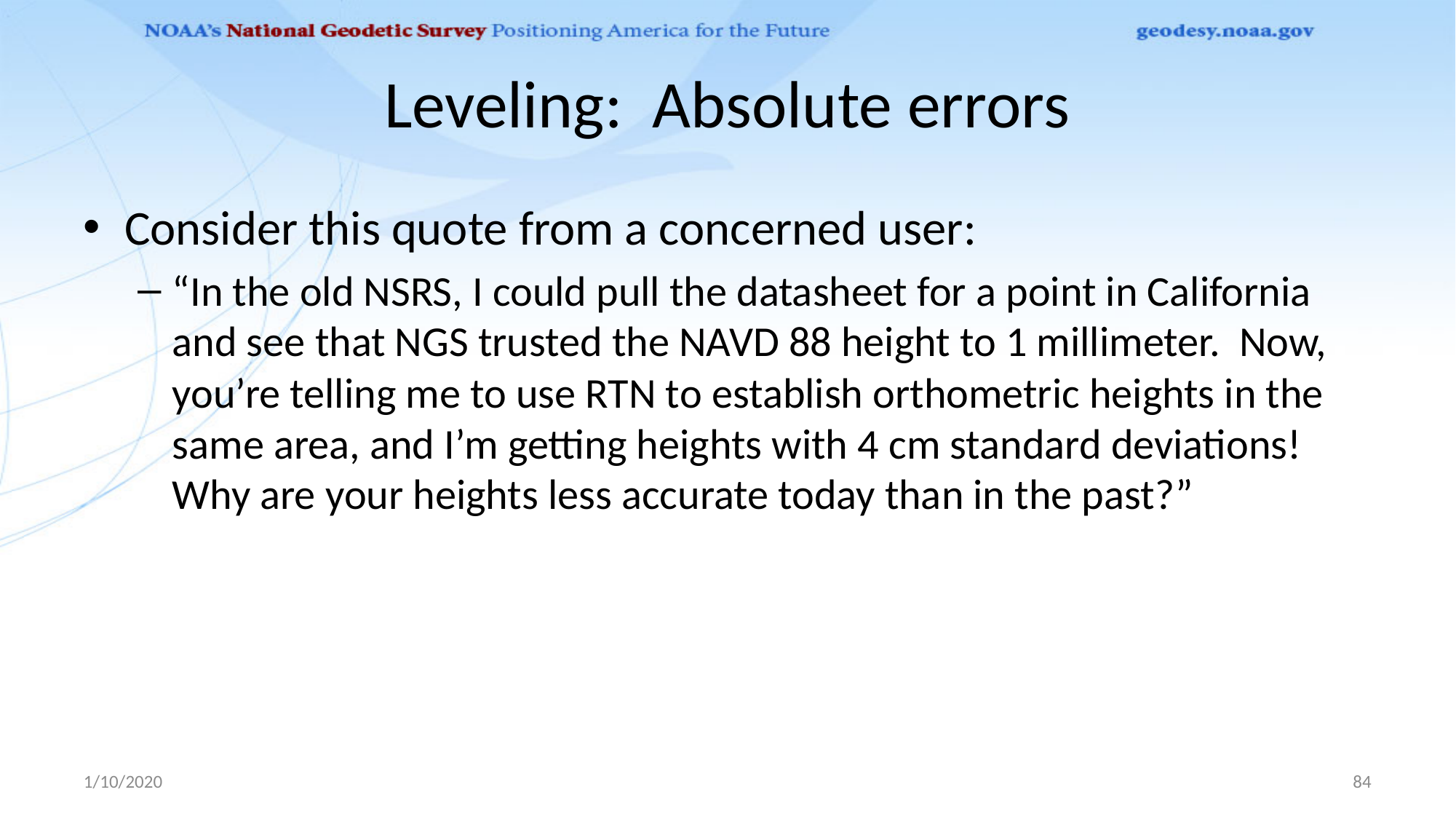

# Leveling:  Absolute errors
Consider this quote from a concerned user:
“In the old NSRS, I could pull the datasheet for a point in California and see that NGS trusted the NAVD 88 height to 1 millimeter.  Now, you’re telling me to use RTN to establish orthometric heights in the same area, and I’m getting heights with 4 cm standard deviations!  Why are your heights less accurate today than in the past?”
1/10/2020
84